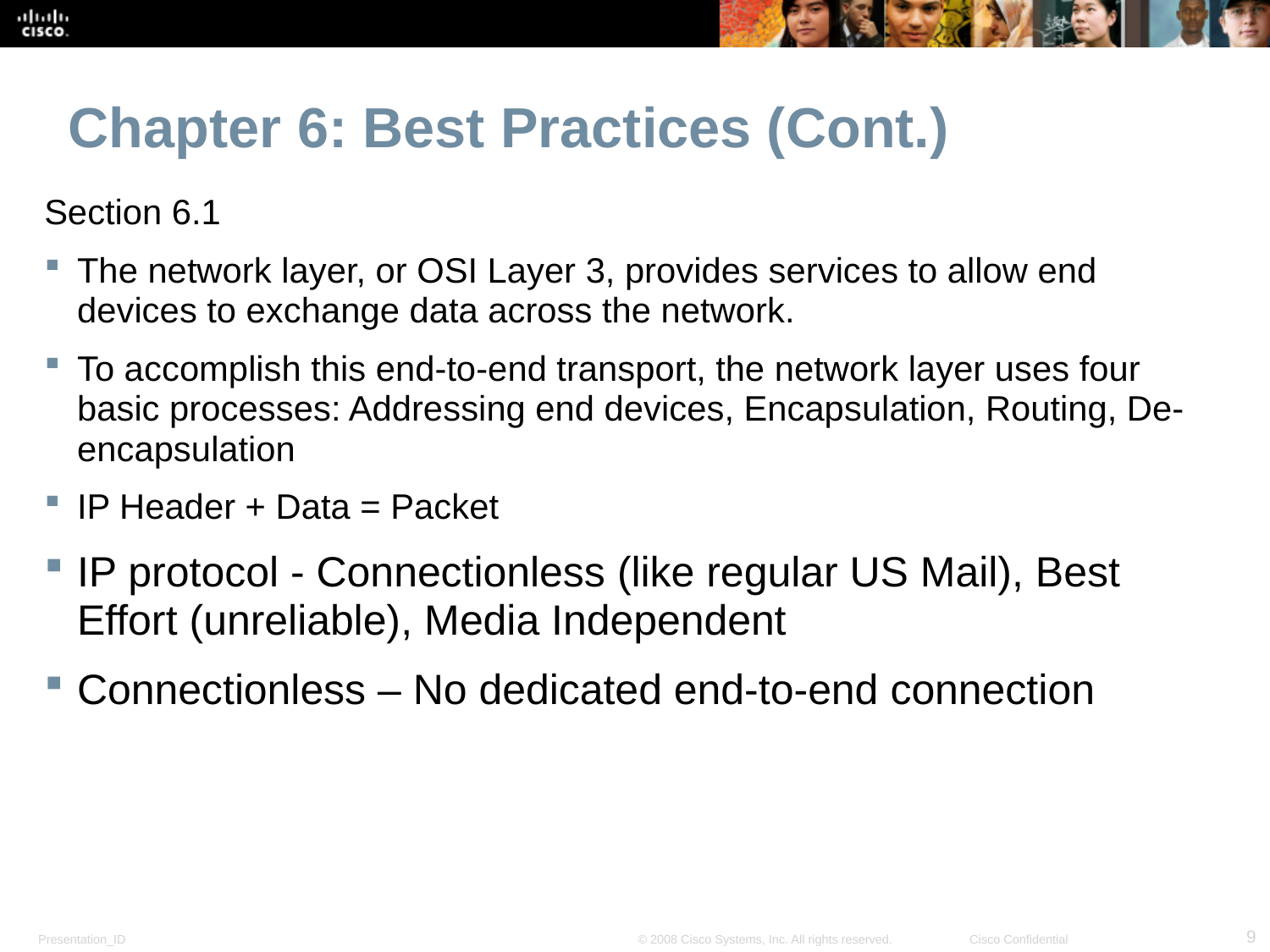

Chapter 6: Best Practices (Cont.)
Section 6.1
The network layer, or OSI Layer 3, provides services to allow end devices to exchange data across the network.
To accomplish this end-to-end transport, the network layer uses four basic processes: Addressing end devices, Encapsulation, Routing, De-encapsulation
IP Header + Data = Packet
IP protocol - Connectionless (like regular US Mail), Best Effort (unreliable), Media Independent
Connectionless – No dedicated end-to-end connection